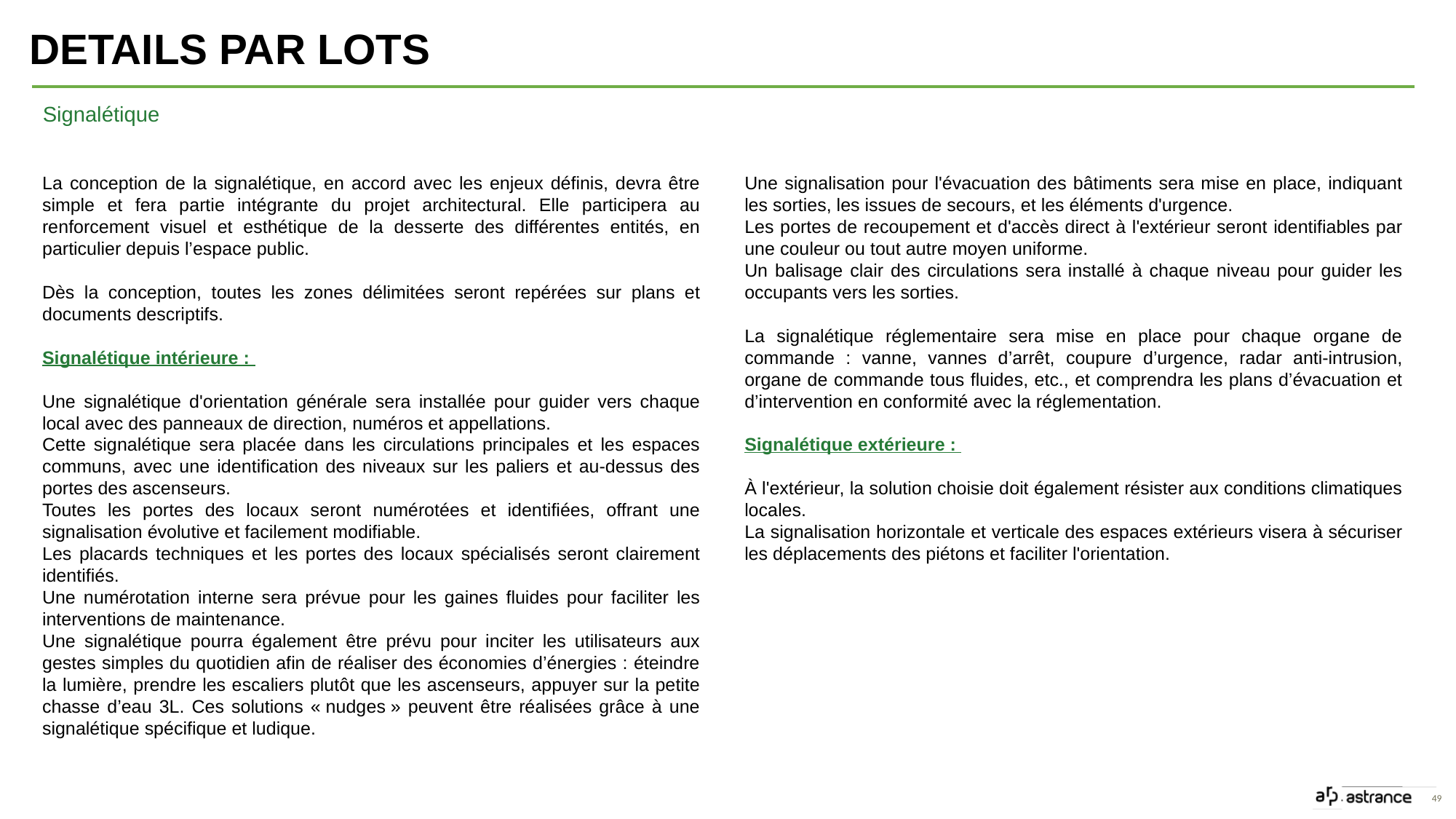

Details par lots
Signalétique
La conception de la signalétique, en accord avec les enjeux définis, devra être simple et fera partie intégrante du projet architectural. Elle participera au renforcement visuel et esthétique de la desserte des différentes entités, en particulier depuis l’espace public.

Dès la conception, toutes les zones délimitées seront repérées sur plans et documents descriptifs.

Signalétique intérieure :

Une signalétique d'orientation générale sera installée pour guider vers chaque local avec des panneaux de direction, numéros et appellations.
Cette signalétique sera placée dans les circulations principales et les espaces communs, avec une identification des niveaux sur les paliers et au-dessus des portes des ascenseurs.
Toutes les portes des locaux seront numérotées et identifiées, offrant une signalisation évolutive et facilement modifiable.
Les placards techniques et les portes des locaux spécialisés seront clairement identifiés.
Une numérotation interne sera prévue pour les gaines fluides pour faciliter les interventions de maintenance.
Une signalétique pourra également être prévu pour inciter les utilisateurs aux gestes simples du quotidien afin de réaliser des économies d’énergies : éteindre la lumière, prendre les escaliers plutôt que les ascenseurs, appuyer sur la petite chasse d’eau 3L. Ces solutions « nudges » peuvent être réalisées grâce à une signalétique spécifique et ludique.

Une signalisation pour l'évacuation des bâtiments sera mise en place, indiquant les sorties, les issues de secours, et les éléments d'urgence.
Les portes de recoupement et d'accès direct à l'extérieur seront identifiables par une couleur ou tout autre moyen uniforme.
Un balisage clair des circulations sera installé à chaque niveau pour guider les occupants vers les sorties.

La signalétique réglementaire sera mise en place pour chaque organe de commande : vanne, vannes d’arrêt, coupure d’urgence, radar anti-intrusion, organe de commande tous fluides, etc., et comprendra les plans d’évacuation et d’intervention en conformité avec la réglementation.

Signalétique extérieure :

À l'extérieur, la solution choisie doit également résister aux conditions climatiques locales.
La signalisation horizontale et verticale des espaces extérieurs visera à sécuriser les déplacements des piétons et faciliter l'orientation.
49